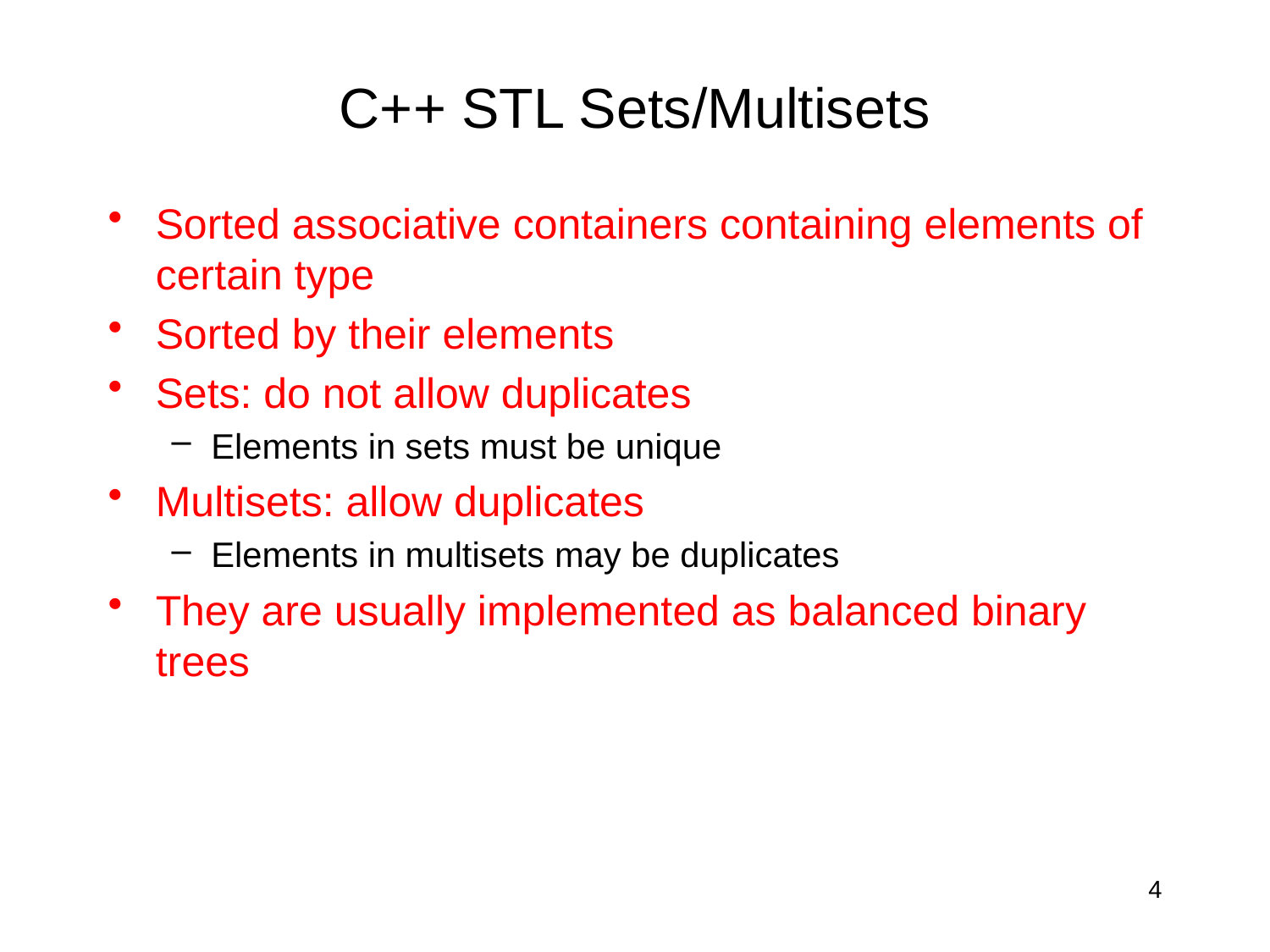

# C++ STL Sets/Multisets
Sorted associative containers containing elements of certain type
Sorted by their elements
Sets: do not allow duplicates
Elements in sets must be unique
Multisets: allow duplicates
Elements in multisets may be duplicates
They are usually implemented as balanced binary trees
4